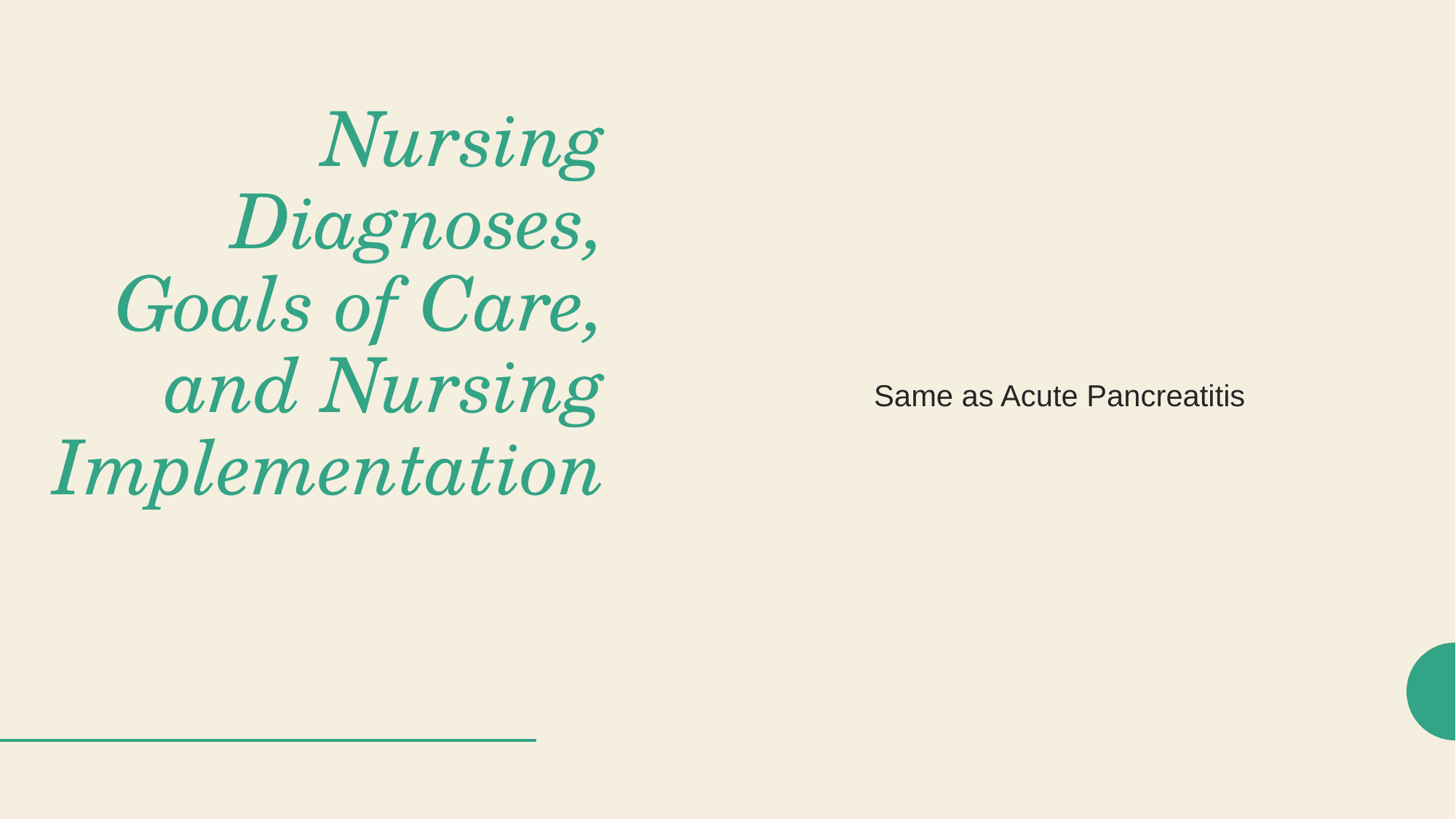

# Nursing Diagnoses, Goals of Care, and Nursing Implementation
Same as Acute Pancreatitis